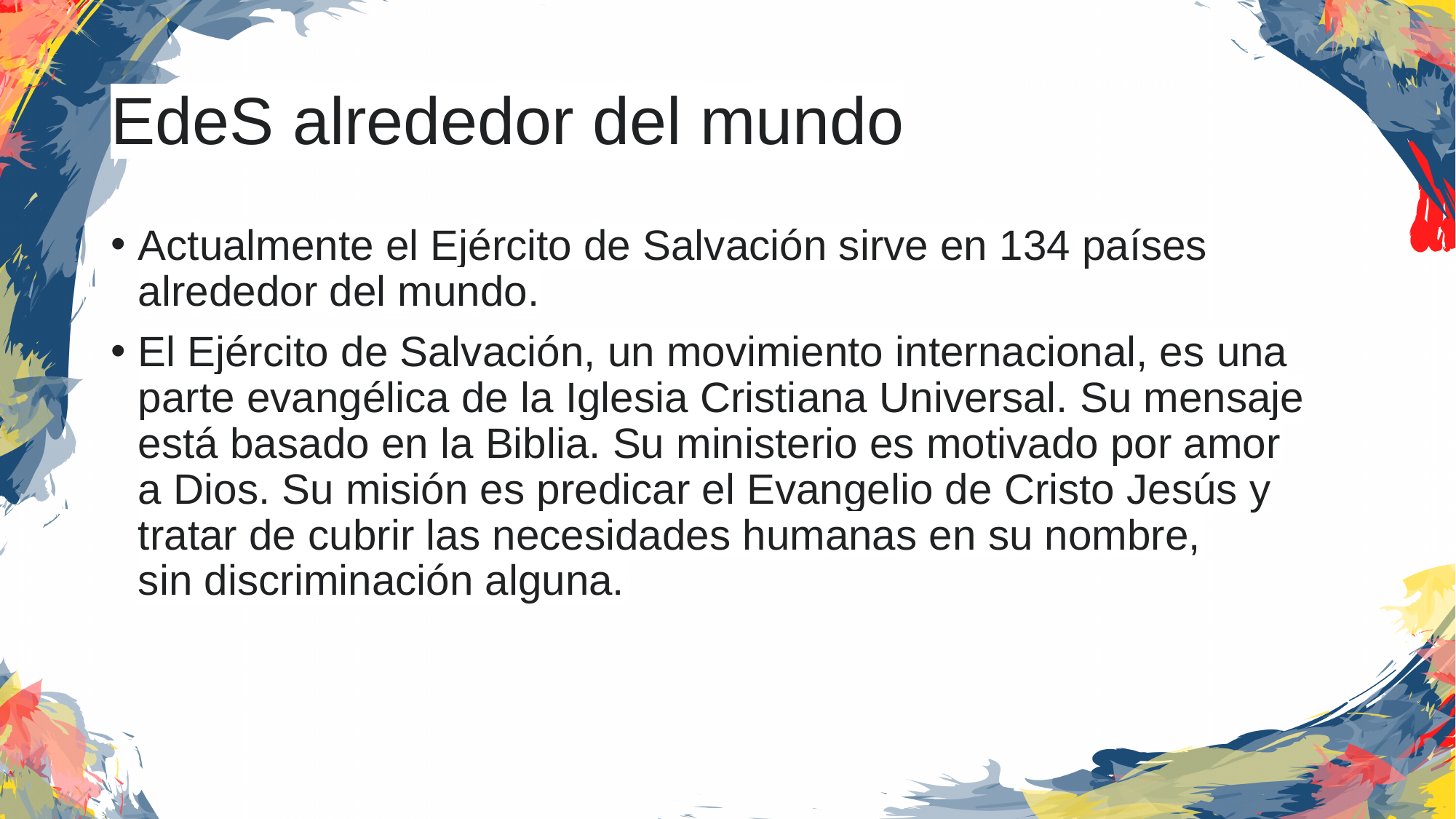

# EdeS alrededor del mundo
Actualmente el Ejército de Salvación sirve en 134 países alrededor del mundo.
El Ejército de Salvación, un movimiento internacional, es una parte evangélica de la Iglesia Cristiana Universal. Su mensaje está basado en la Biblia. Su ministerio es motivado por amor a Dios. Su misión es predicar el Evangelio de Cristo Jesús y tratar de cubrir las necesidades humanas en su nombre, sin discriminación alguna.